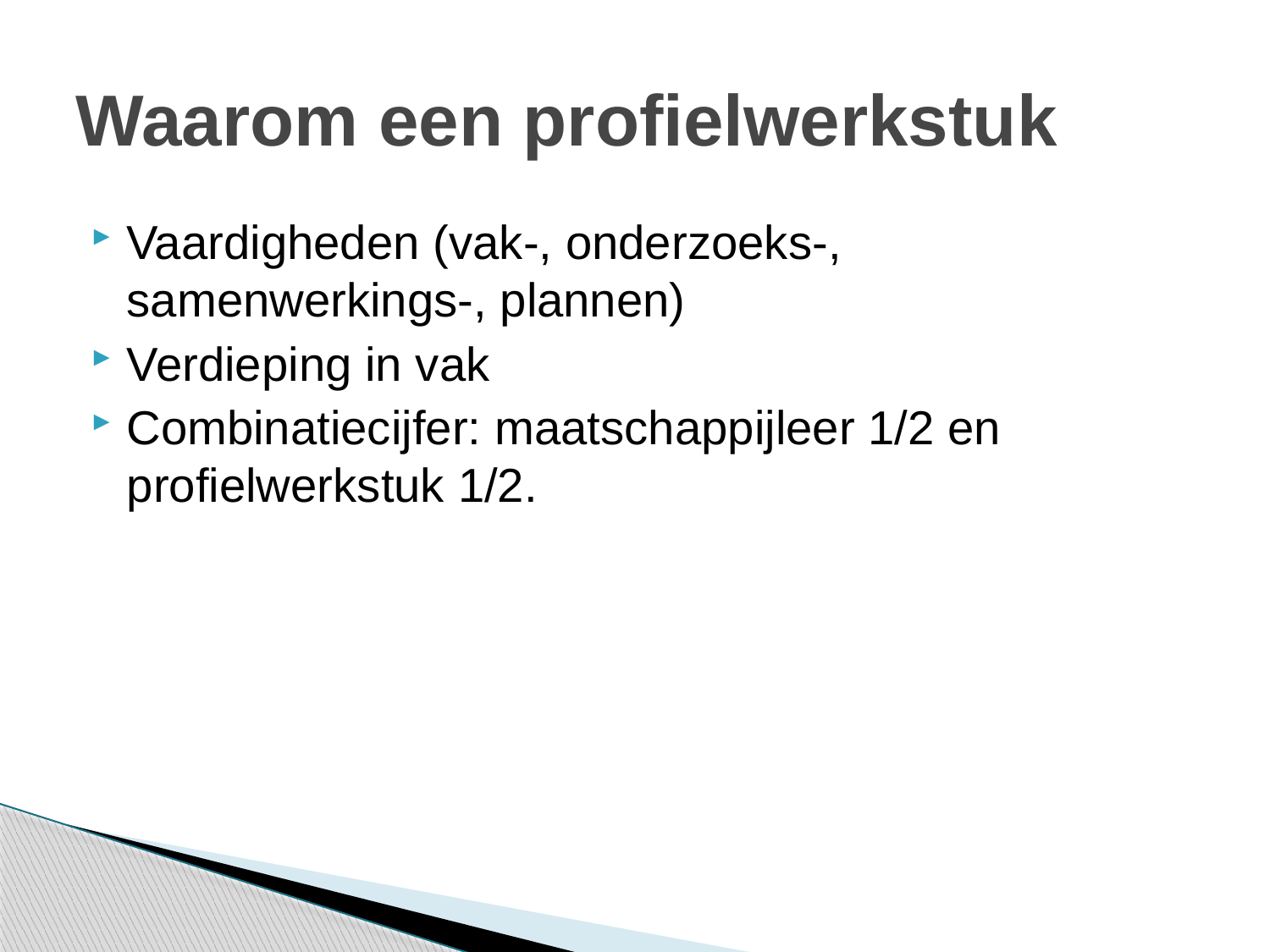

# Waarom een profielwerkstuk
Vaardigheden (vak-, onderzoeks-, samenwerkings-, plannen)
Verdieping in vak
Combinatiecijfer: maatschappijleer 1/2 en profielwerkstuk 1/2.